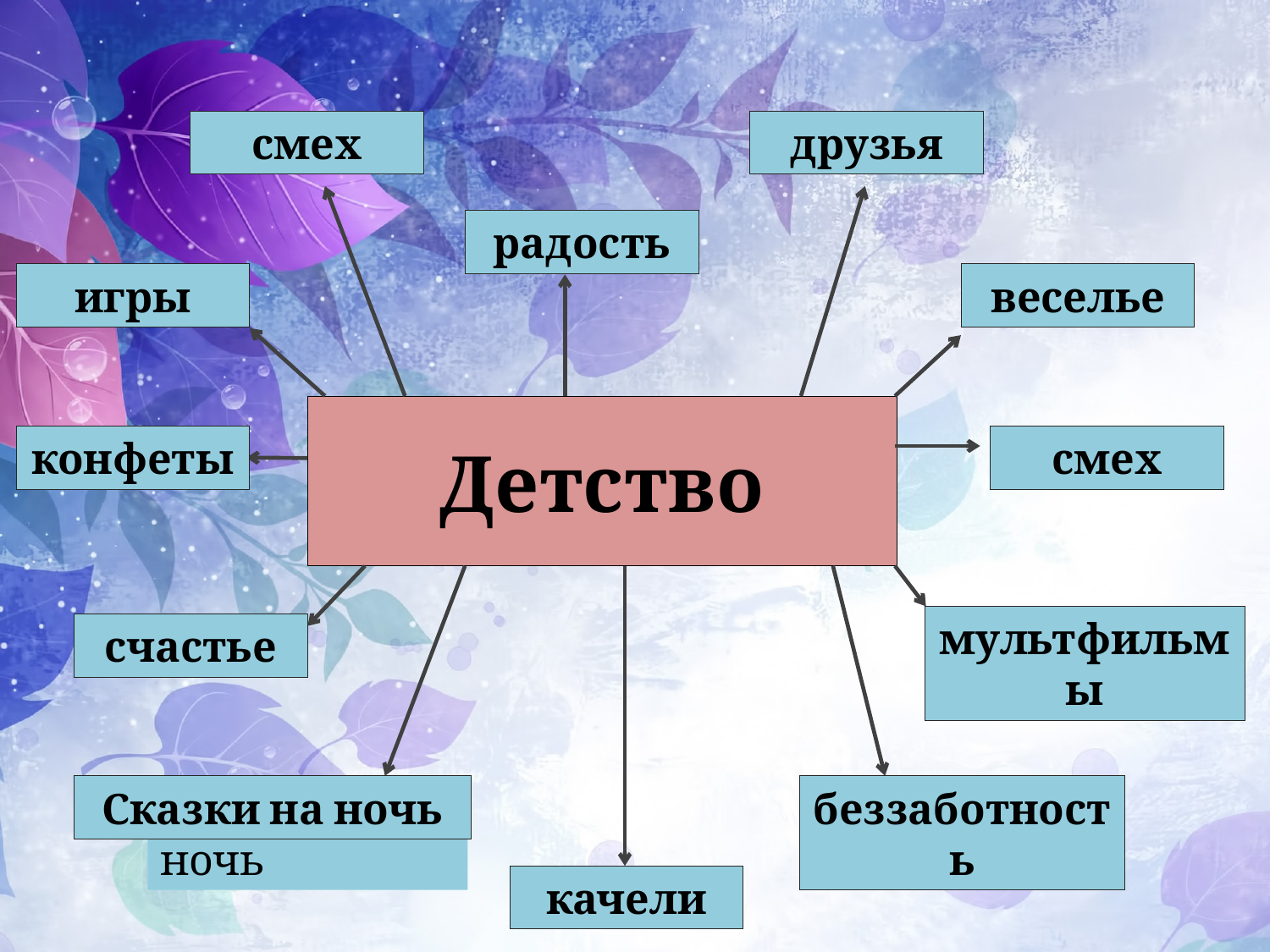

смех
смех
друзья
друзья
радость
радость
игры
веселье
веселье
# Детство
конфеты
конфеты
смех
смех
мультфильмы
мультфильмы
счастье
счастье
беззаботность
беззаботность
Сказки на ночь
Сказки на ночь
качели
качели